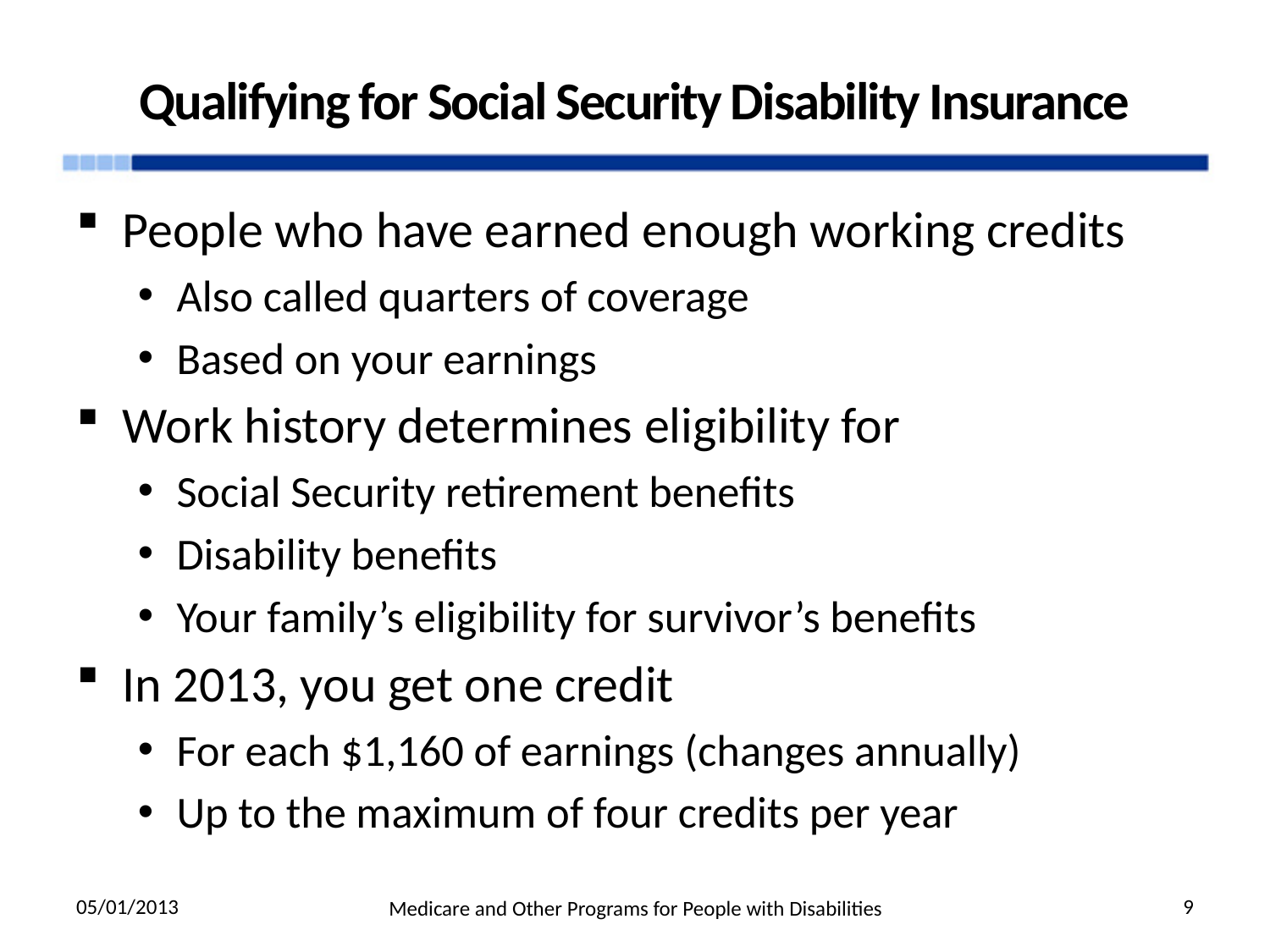

# Qualifying for Social Security Disability Insurance
People who have earned enough working credits
Also called quarters of coverage
Based on your earnings
Work history determines eligibility for
Social Security retirement benefits
Disability benefits
Your family’s eligibility for survivor’s benefits
In 2013, you get one credit
For each $1,160 of earnings (changes annually)
Up to the maximum of four credits per year

05/01/2013
9
Medicare and Other Programs for People with Disabilities